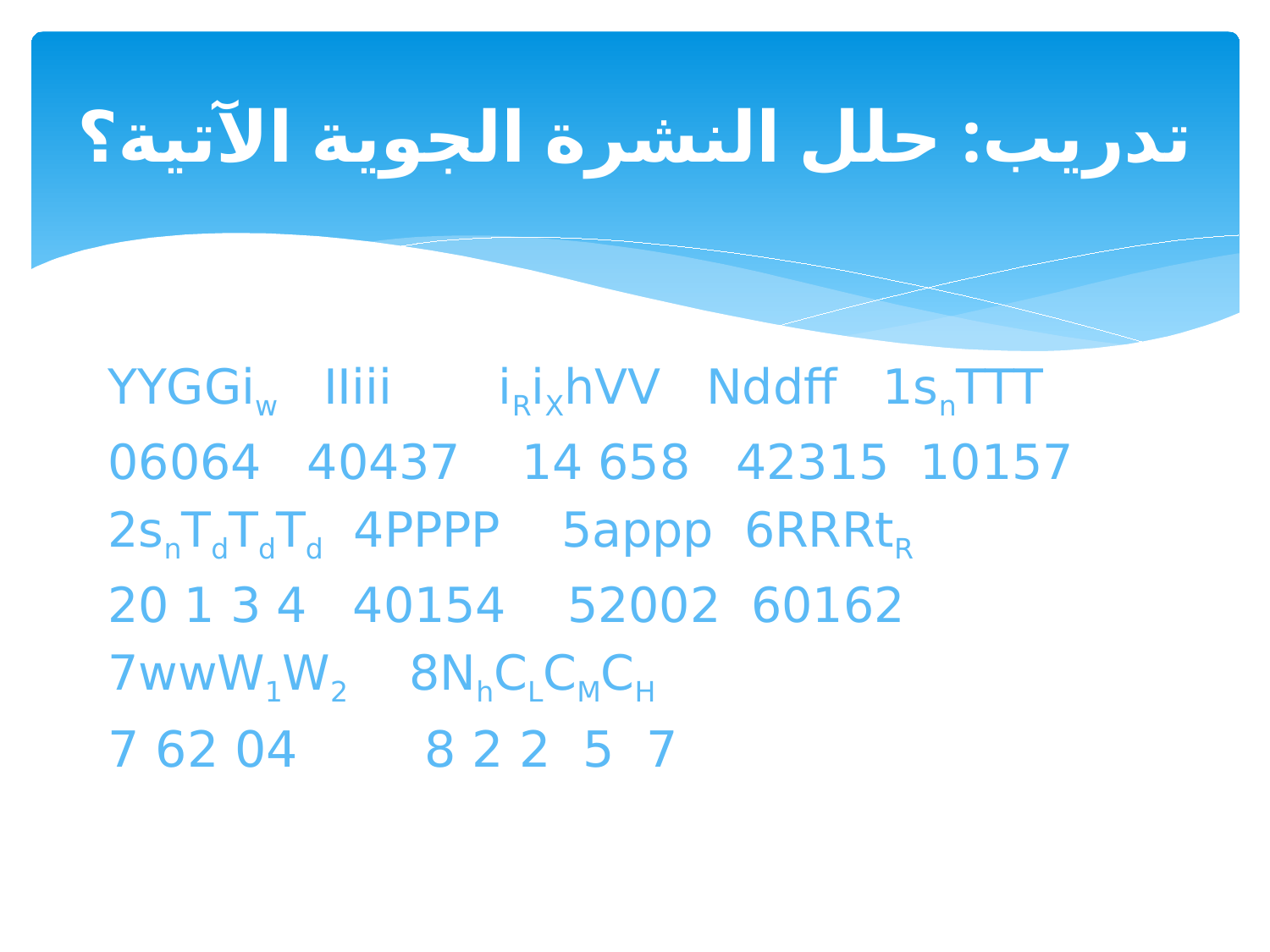

# تدريب: حلل النشرة الجوية الآتية؟
YYGGiw   IIiii       iRiXhVV   Nddff   1snTTT
06064   40437    14 658   42315  10157
2snTdTdTd  4PPPP    5appp  6RRRtR
20 1 3 4   40154    52002  60162
7wwW1W2    8NhCLCMCH
7 62 04        8 2 2  5  7